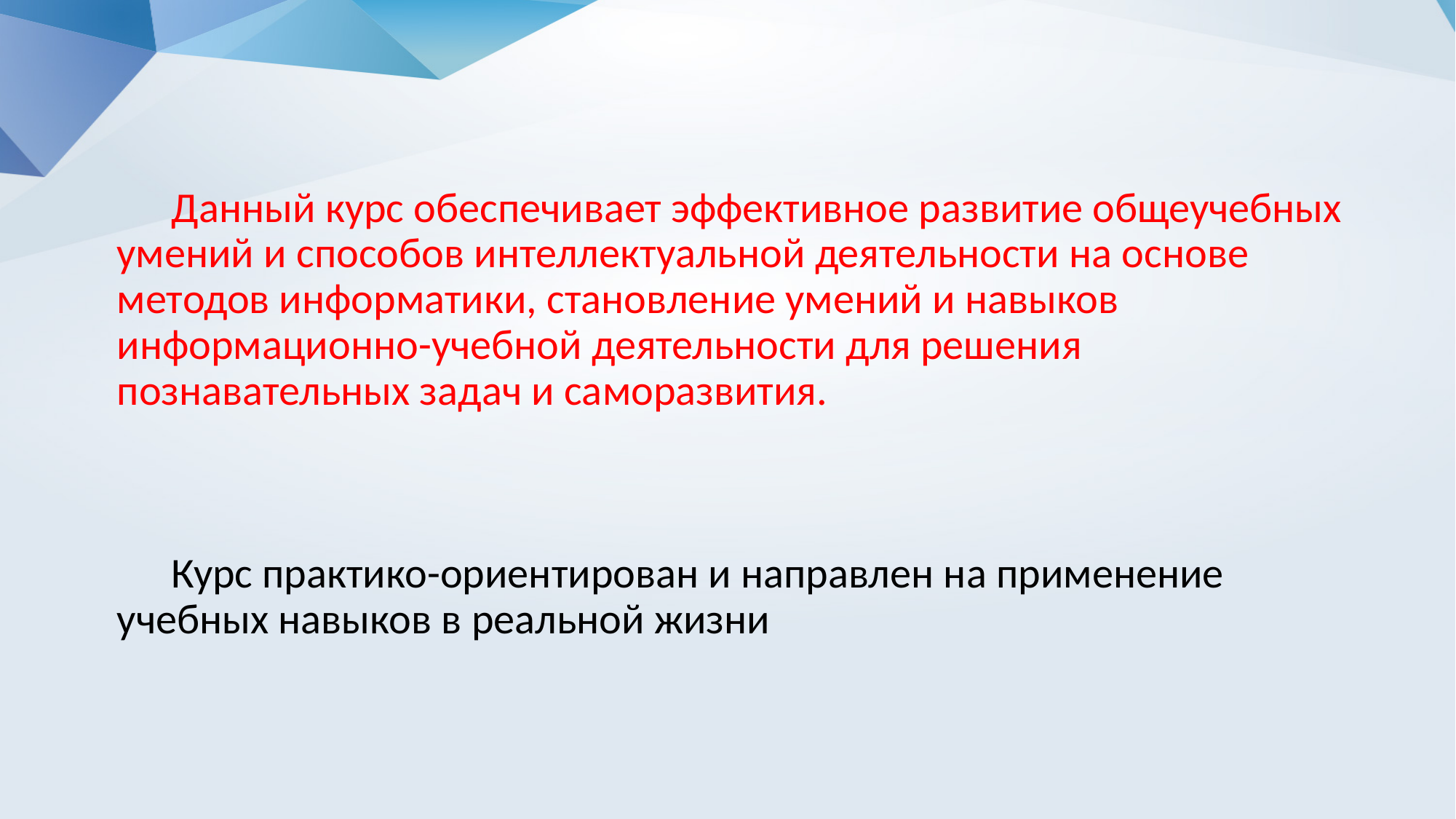

Данный курс обеспечивает эффективное развитие общеучебных умений и способов интеллектуальной деятельности на основе методов информатики, становление умений и навыков информационно-учебной деятельности для решения познавательных задач и саморазвития.

Курс практико-ориентирован и направлен на применение учебных навыков в реальной жизни